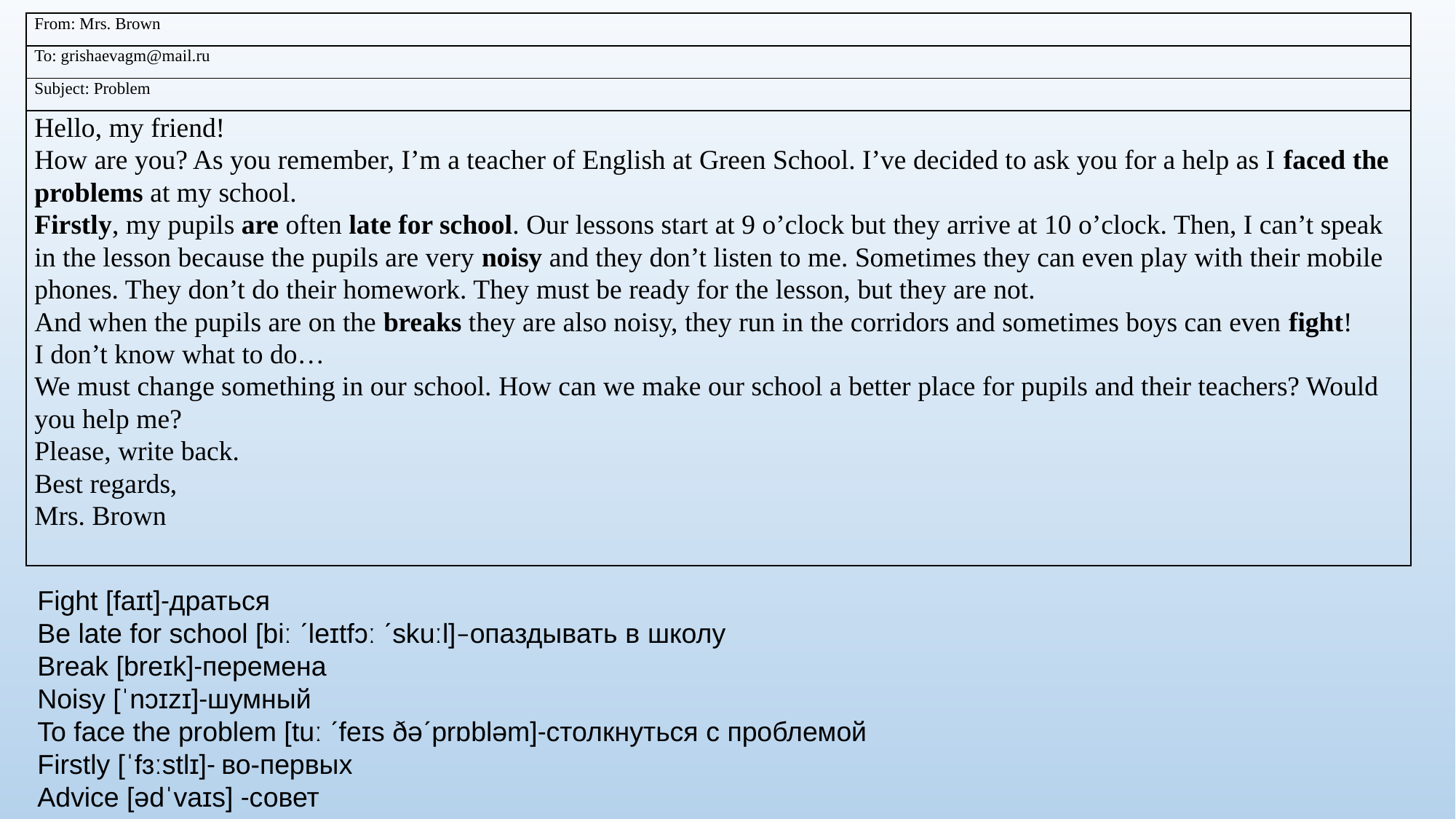

| From: Mrs. Brown |
| --- |
| To: grishaevagm@mail.ru |
| Subject: Problem |
| Hello, my friend! How are you? As you remember, I’m a teacher of English at Green School. I’ve decided to ask you for a help as I faced the problems at my school. Firstly, my pupils are often late for school. Our lessons start at 9 o’clock but they arrive at 10 o’clock. Then, I can’t speak in the lesson because the pupils are very noisy and they don’t listen to me. Sometimes they can even play with their mobile phones. They don’t do their homework. They must be ready for the lesson, but they are not. And when the pupils are on the breaks they are also noisy, they run in the corridors and sometimes boys can even fight! I don’t know what to do… We must change something in our school. How can we make our school a better place for pupils and their teachers? Would you help me? Please, write back. Best regards, Mrs. Brown |
Fight [faɪt]-драться
Be late for school [biː ˊleɪtfɔː ˊskuːl]–опаздывать в школу
Break [breɪk]-перемена
Noisy [ˈnɔɪzɪ]-шумный
To face the problem [tuː ˊfeɪs ðəˊprɒbləm]-столкнуться с проблемой
Firstly [ˈfɜːstlɪ]- во-первых
Advice [ədˈvaɪs] -совет